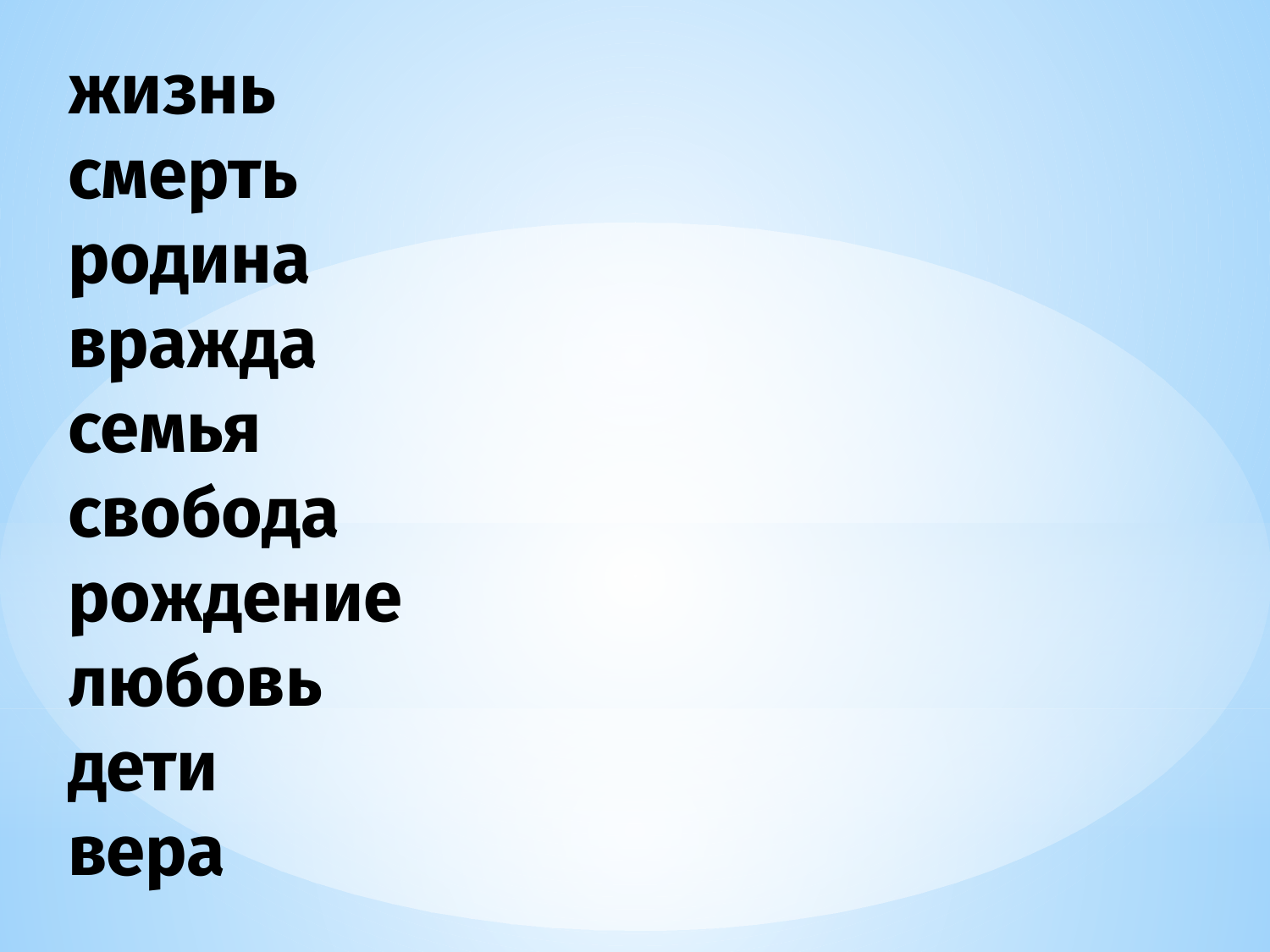

# жизнь смерть родина вражда семья свобода рождение любовь дети вера